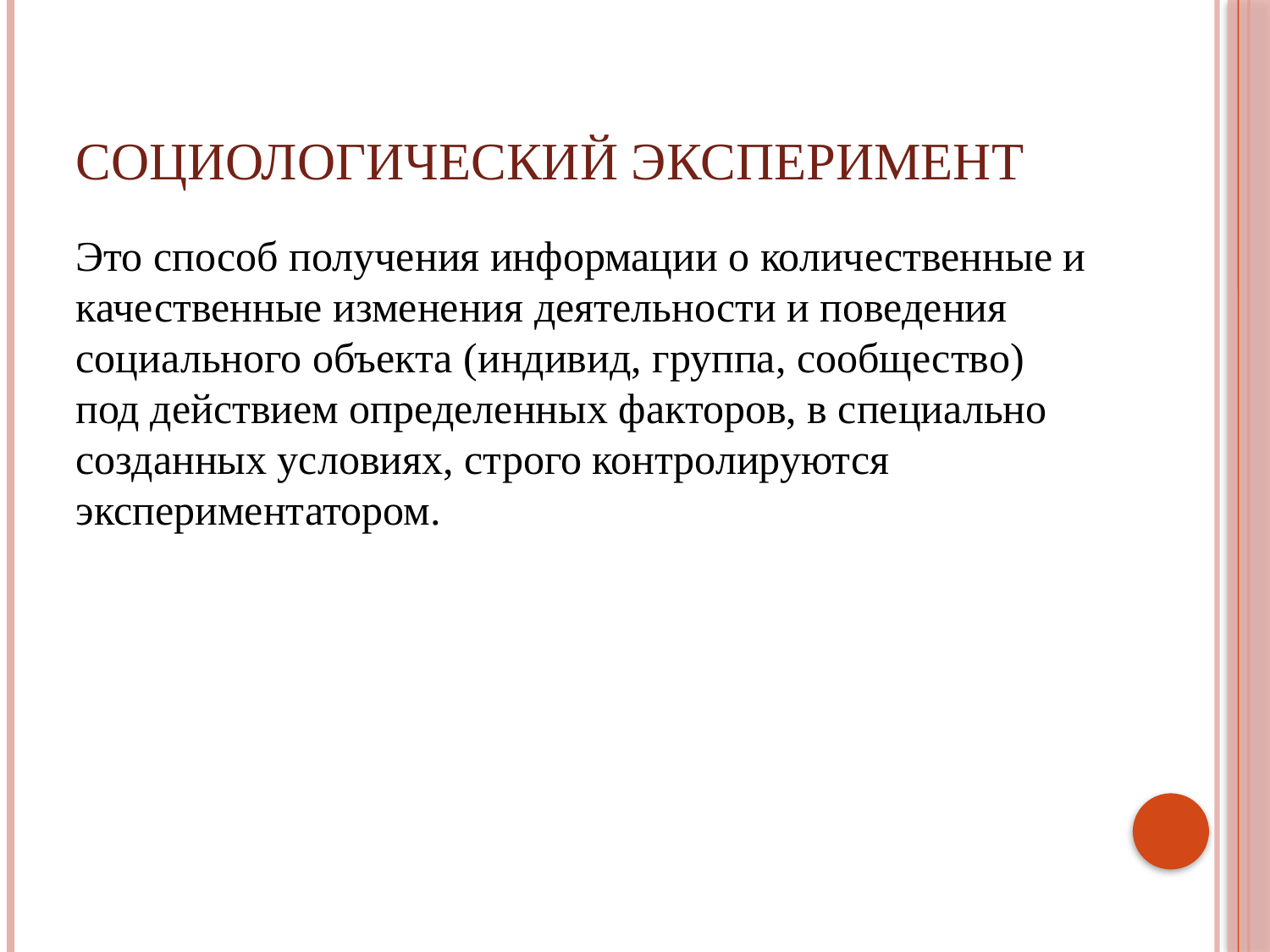

# Социологический эксперимент
Это способ получения информации о количественные и качественные изменения деятельности и поведения социального объекта (индивид, группа, сообщество) под действием определенных факторов, в специально созданных условиях, строго контролируются экспериментатором.